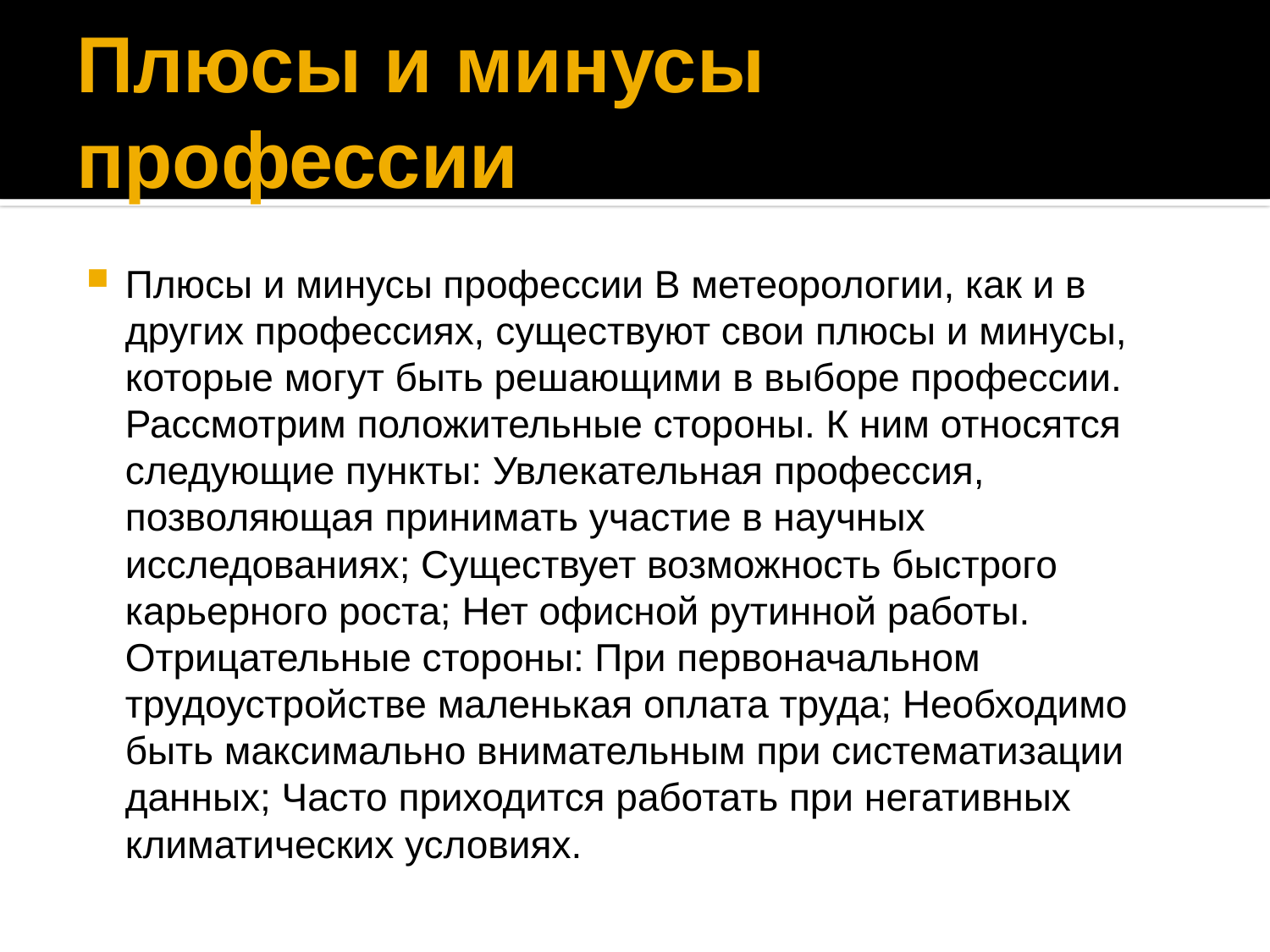

# Плюсы и минусы профессии
Плюсы и минусы профессии В метеорологии, как и в других профессиях, существуют свои плюсы и минусы, которые могут быть решающими в выборе профессии. Рассмотрим положительные стороны. К ним относятся следующие пункты: Увлекательная профессия, позволяющая принимать участие в научных исследованиях; Существует возможность быстрого карьерного роста; Нет офисной рутинной работы. Отрицательные стороны: При первоначальном трудоустройстве маленькая оплата труда; Необходимо быть максимально внимательным при систематизации данных; Часто приходится работать при негативных климатических условиях.